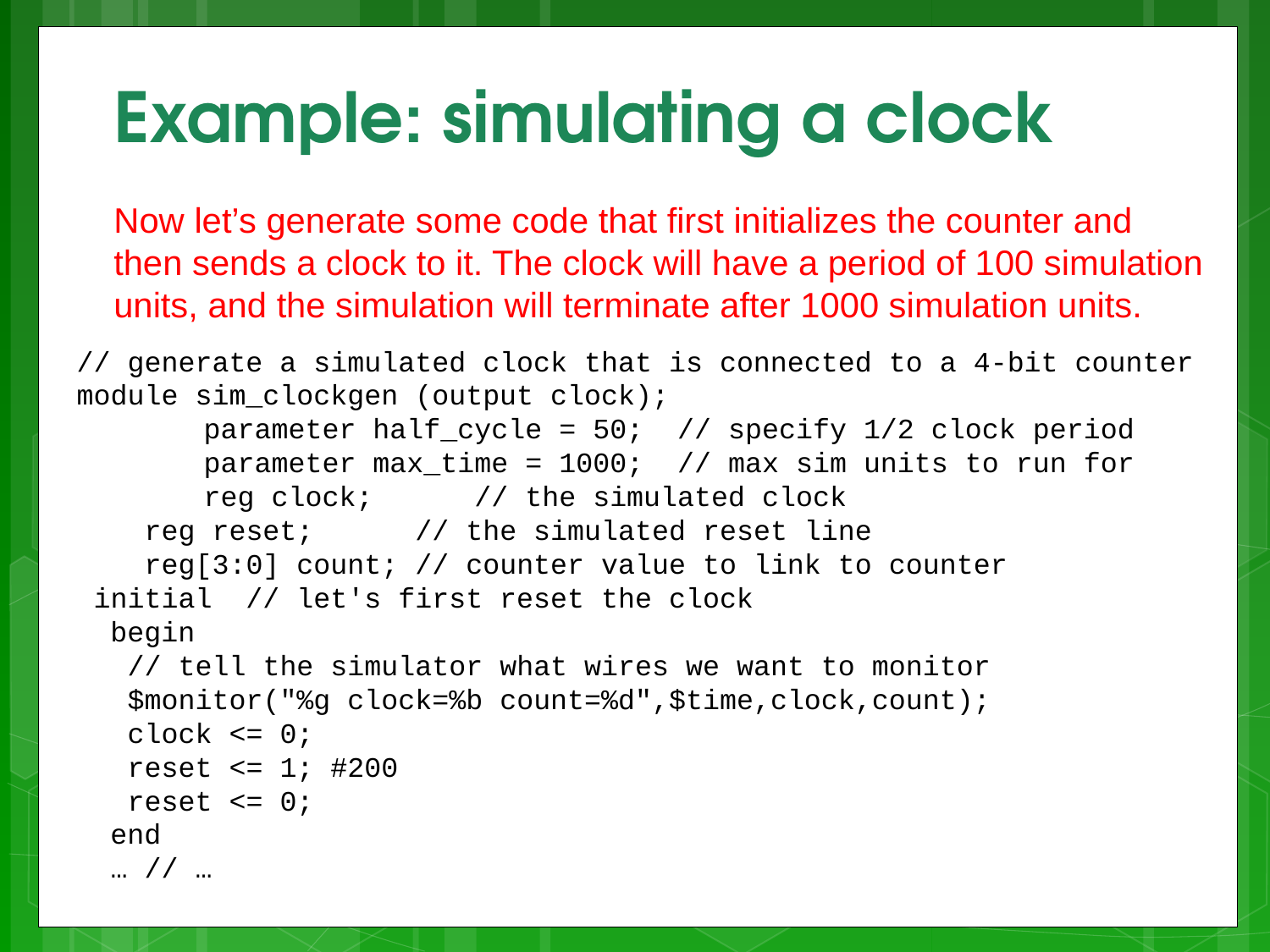

# Example: simulating a clock
Now let’s generate some code that first initializes the counter and then sends a clock to it. The clock will have a period of 100 simulation units, and the simulation will terminate after 1000 simulation units.
// generate a simulated clock that is connected to a 4-bit counter
module sim_clockgen (output clock);
	parameter half_cycle = 50;  // specify 1/2 clock period
	parameter max_time = 1000;  // max sim units to run for
	reg clock;      // the simulated clock
    reg reset;      // the simulated reset line
    reg[3:0] count; // counter value to link to counter
 initial  // let's first reset the clock
  begin
   // tell the simulator what wires we want to monitor
   $monitor("%g clock=%b count=%d",$time,clock,count);
   clock <= 0;
   reset <= 1; #200
   reset <= 0;
  end
  … // …